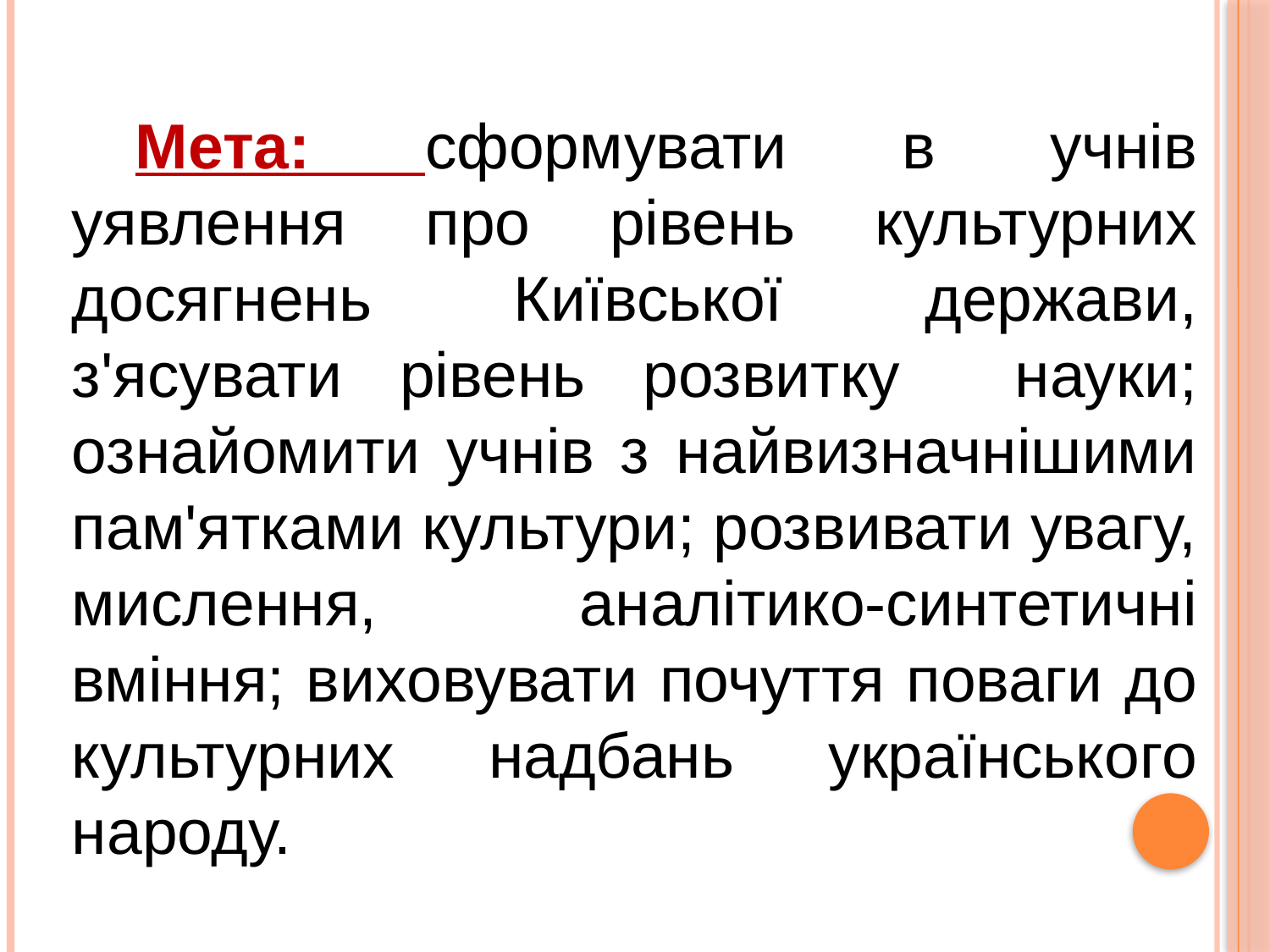

Мета: сформувати в учнів уявлення про рівень культурних досягнень Київської держави, з'ясувати рівень розвитку  науки; ознайомити учнів з найвизначнішими пам'ятками культури; розвивати увагу, мислення, аналітико-синтетичні вміння; виховувати почуття поваги до культурних надбань українського народу.